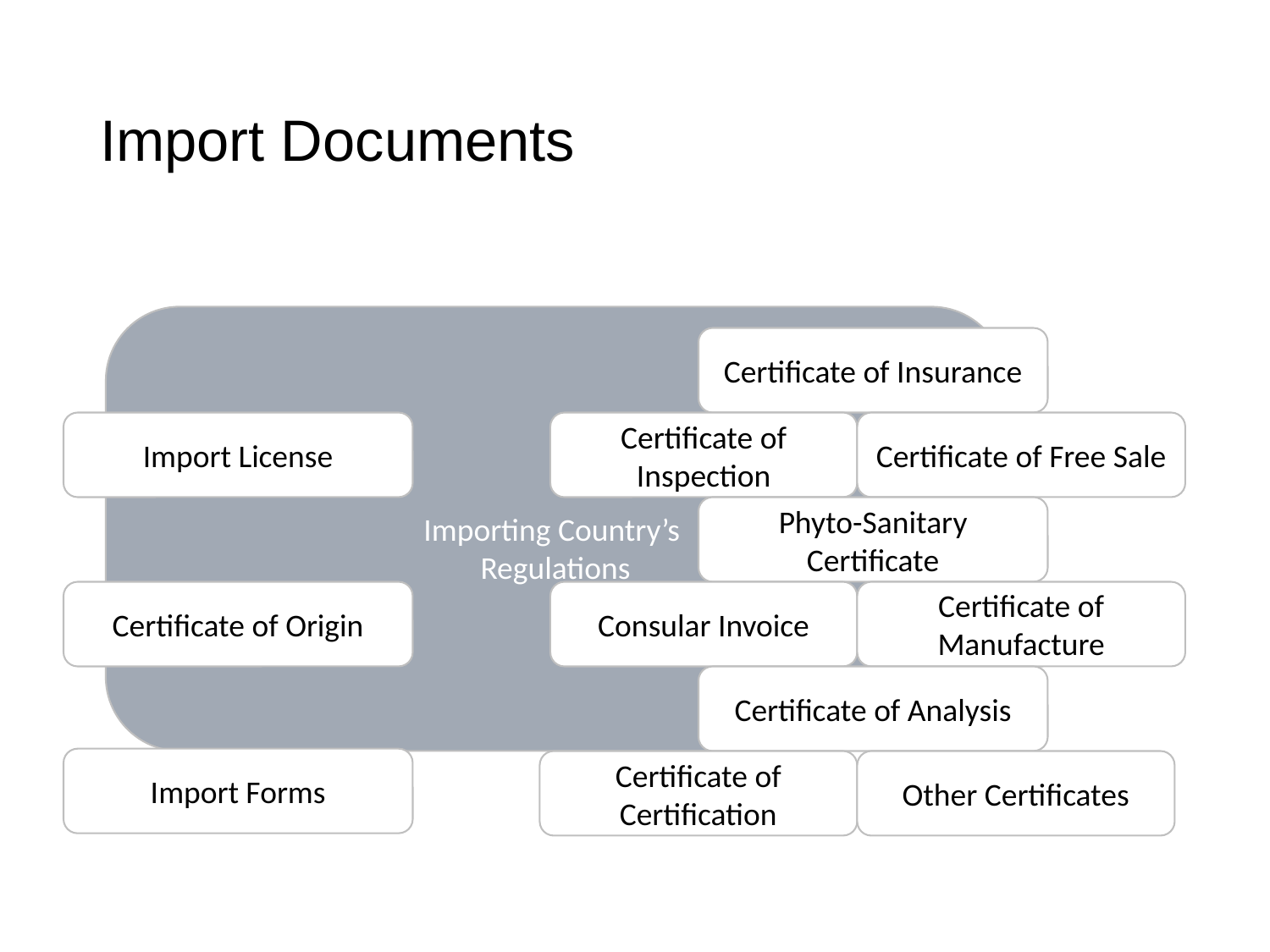

# Import Documents

Importing Country’s
Regulations
Certificate of Insurance
Import License
Certificate of Inspection
Certificate of Free Sale
Phyto-Sanitary Certificate
Certificate of Origin
Consular Invoice
Certificate of Manufacture
Certificate of Analysis
Import Forms
Certificate of Certification
Other Certificates